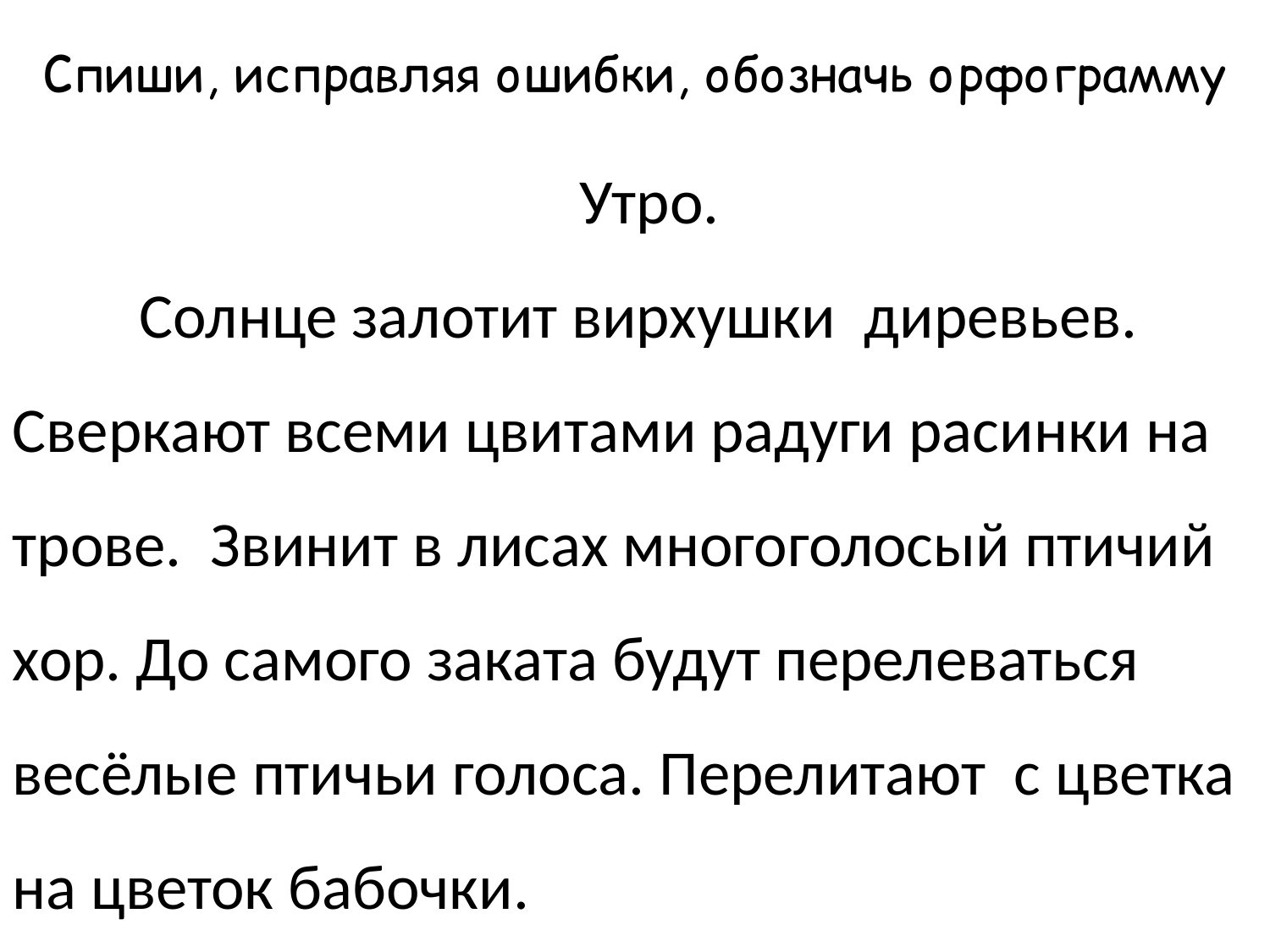

Спиши, исправляя ошибки, обозначь орфограмму

  Утро.
	Солнце залотит вирхушки  диревьев. Сверкают всеми цвитами радуги расинки на трове.  Звинит в лисах многоголосый птичий хор. До самого заката будут перелеваться весёлые птичьи голоса. Перелитают  с цветка на цветок бабочки.